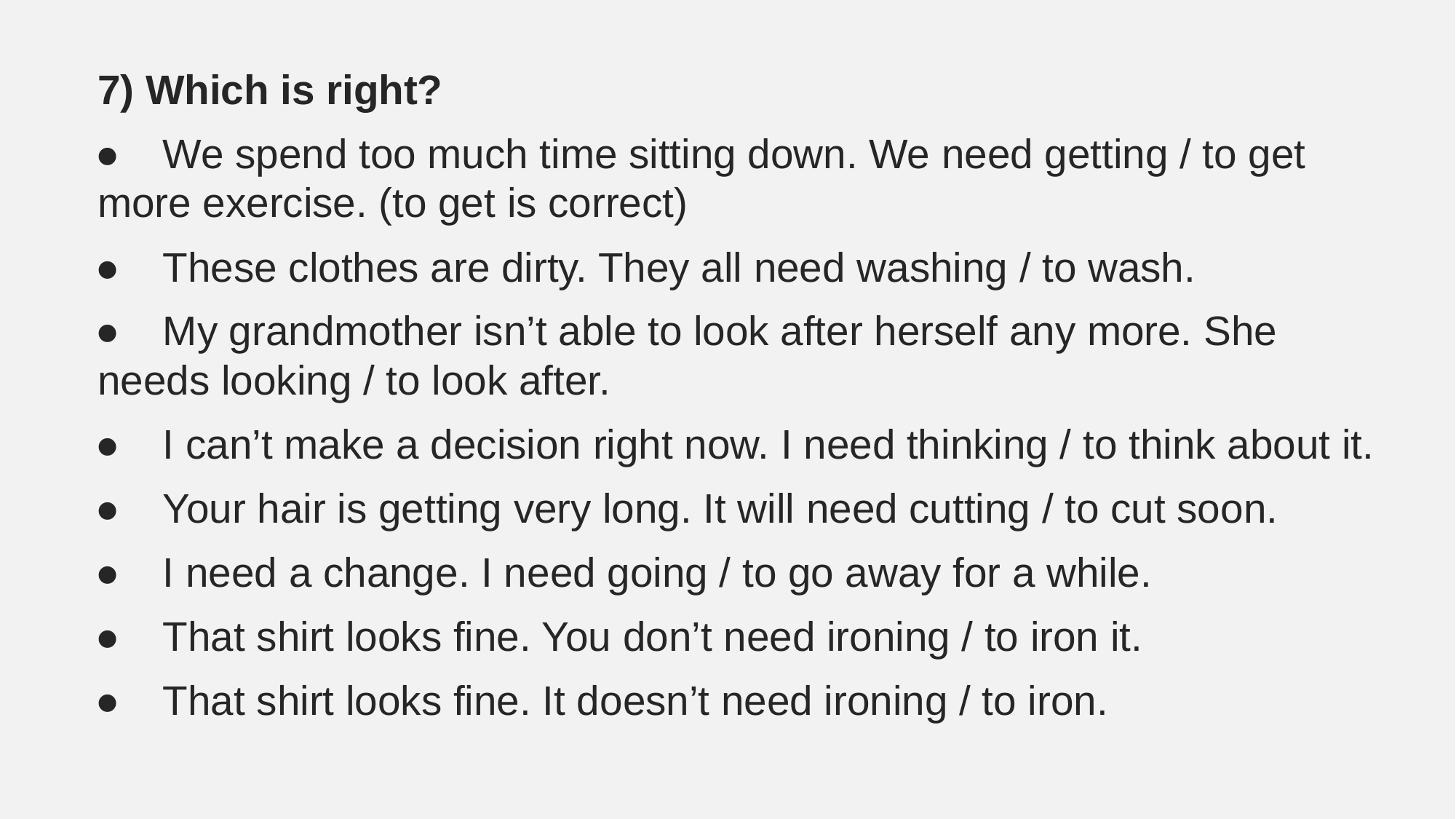

#
7) Which is right?
⦁    We spend too much time sitting down. We need getting / to get more exercise. (to get is correct)
⦁    These clothes are dirty. They all need washing / to wash.
⦁    My grandmother isn’t able to look after herself any more. She needs looking / to look after.
⦁    I can’t make a decision right now. I need thinking / to think about it.
⦁    Your hair is getting very long. It will need cutting / to cut soon.
⦁    I need a change. I need going / to go away for a while.
⦁    That shirt looks fine. You don’t need ironing / to iron it.
⦁    That shirt looks fine. It doesn’t need ironing / to iron.